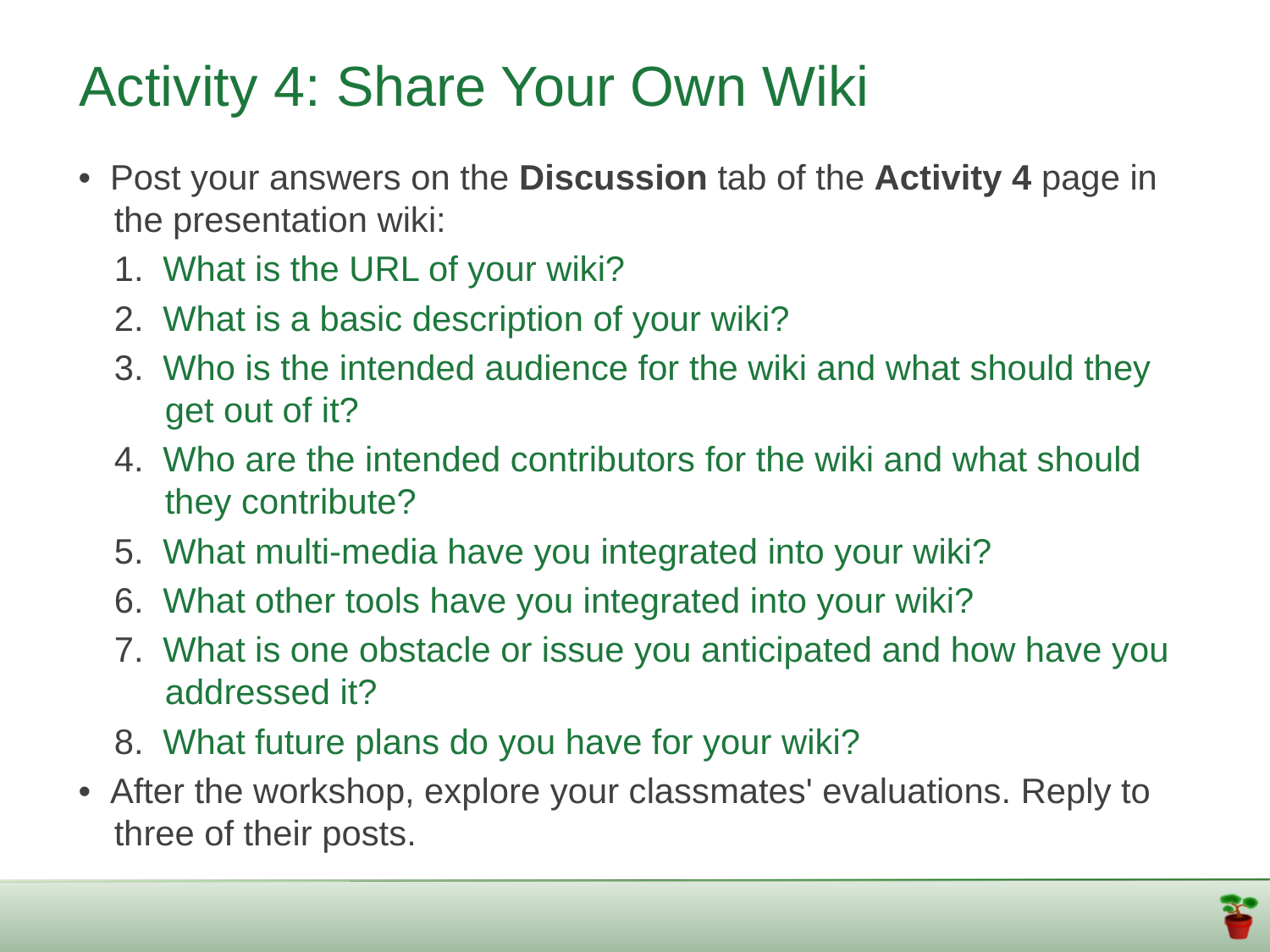

Activity 4: Share Your Own Wiki
•  Post your answers on the Discussion tab of the Activity 4 page in the presentation wiki:
1.  What is the URL of your wiki?
2.  What is a basic description of your wiki?
3.  Who is the intended audience for the wiki and what should they get out of it?
4.  Who are the intended contributors for the wiki and what should they contribute?
5.  What multi-media have you integrated into your wiki?
6.  What other tools have you integrated into your wiki?
7.  What is one obstacle or issue you anticipated and how have you addressed it?
8.  What future plans do you have for your wiki?
•  After the workshop, explore your classmates' evaluations. Reply to three of their posts.